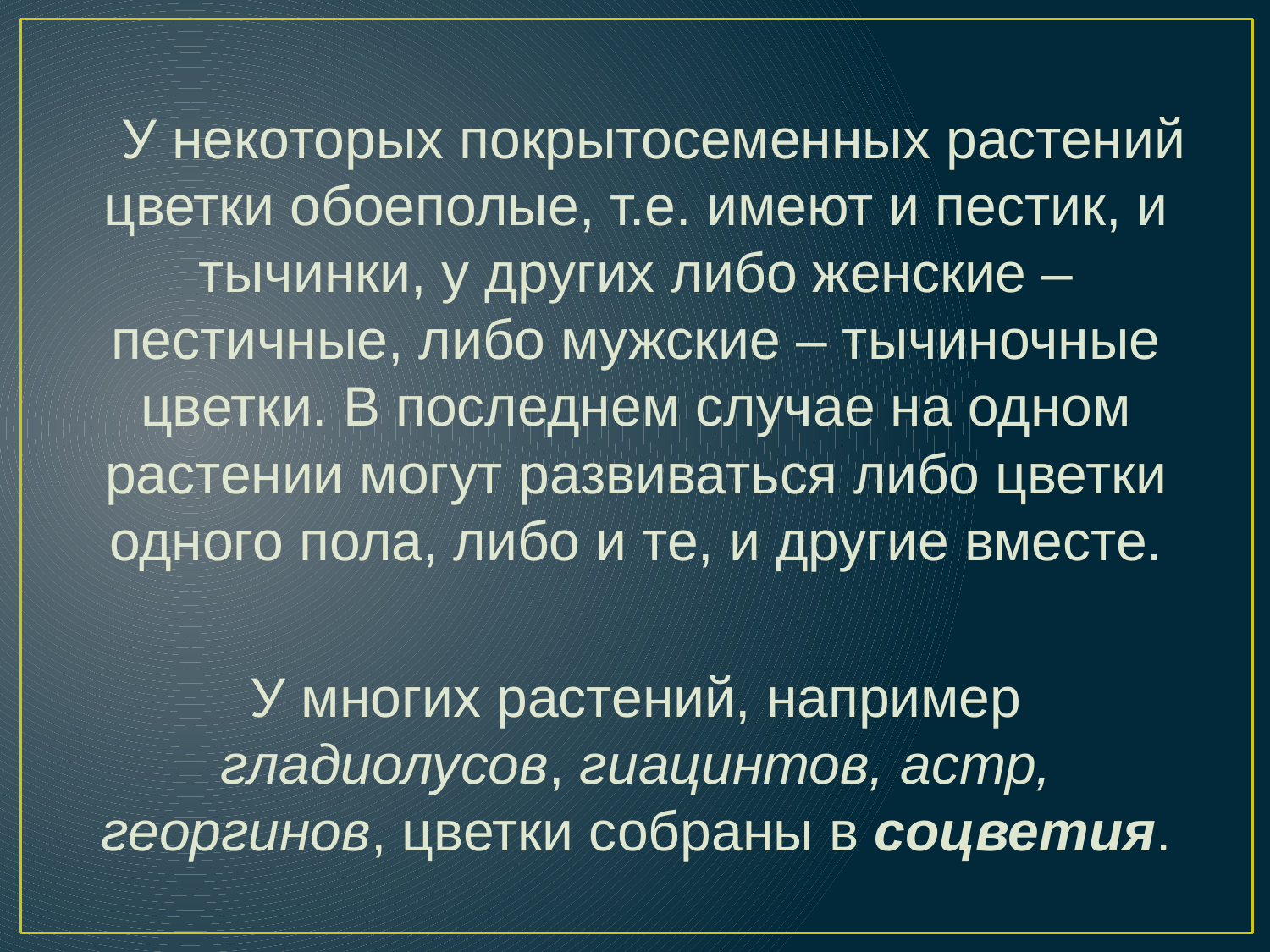

#
   У некоторых покрытосеменных растений цветки обоеполые, т.е. имеют и пестик, и тычинки, у других либо женские – пестичные, либо мужские – тычиночные цветки. В последнем случае на одном растении могут развиваться либо цветки одного пола, либо и те, и другие вместе.

У многих растений, например гладиолусов, гиацинтов, астр, георгинов, цветки собраны в соцветия.